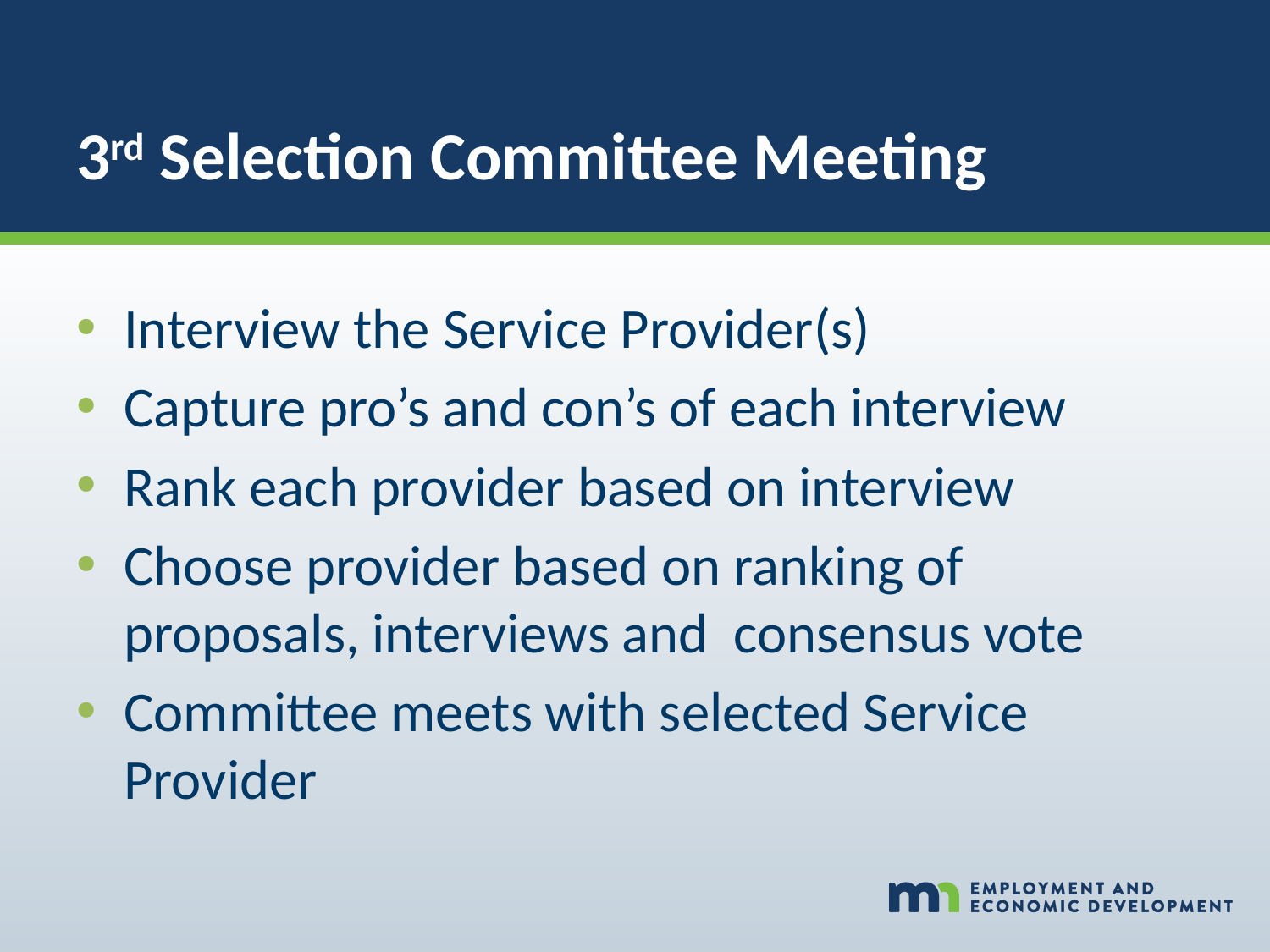

# 3rd Selection Committee Meeting
Interview the Service Provider(s)
Capture pro’s and con’s of each interview
Rank each provider based on interview
Choose provider based on ranking of proposals, interviews and  consensus vote
Committee meets with selected Service Provider